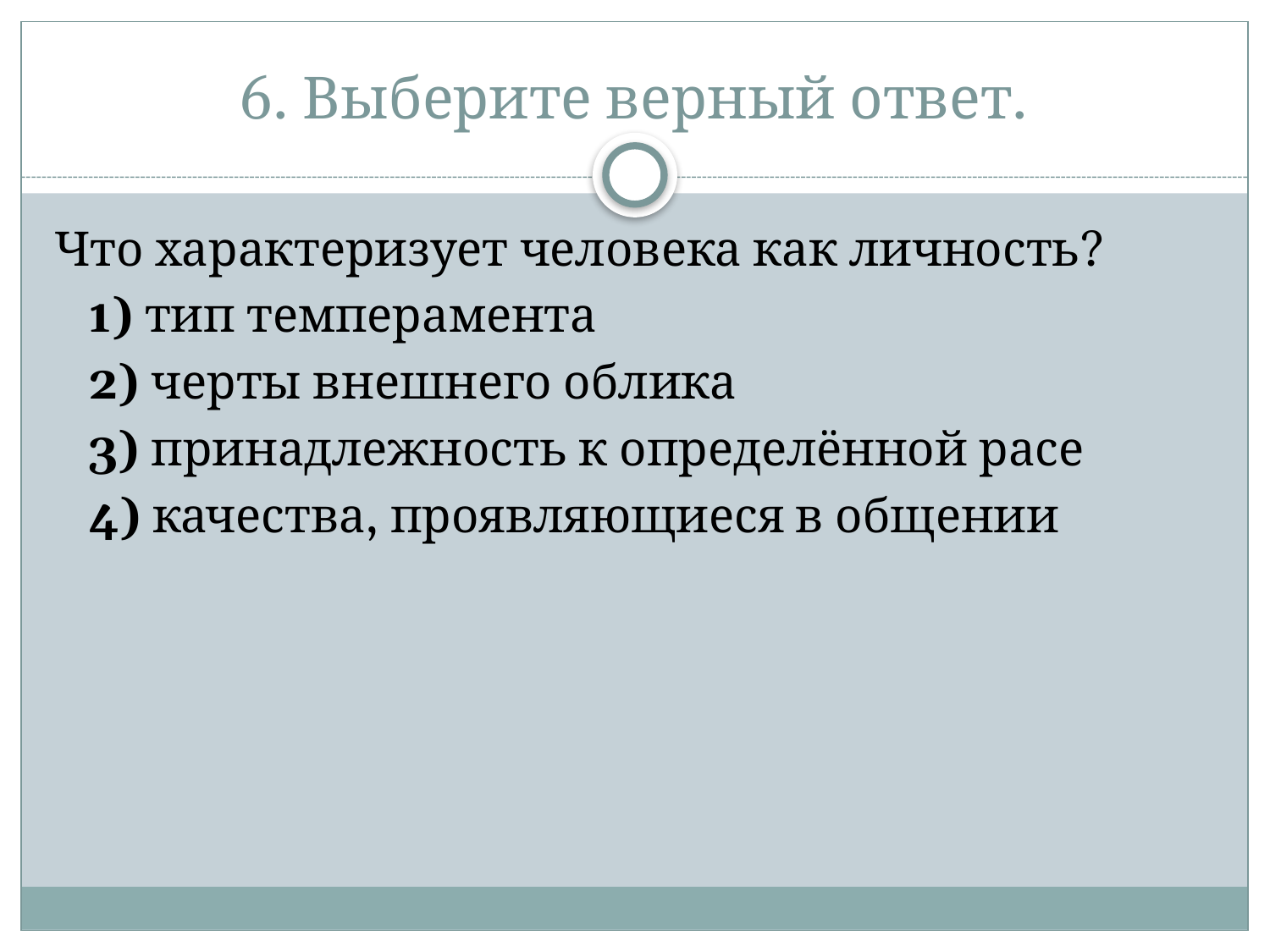

# 6. Выберите верный ответ.
Что характеризует человека как личность?
   1) тип темперамента
   2) черты внешнего облика
   3) принадлежность к определённой расе
   4) качества, проявляющиеся в общении